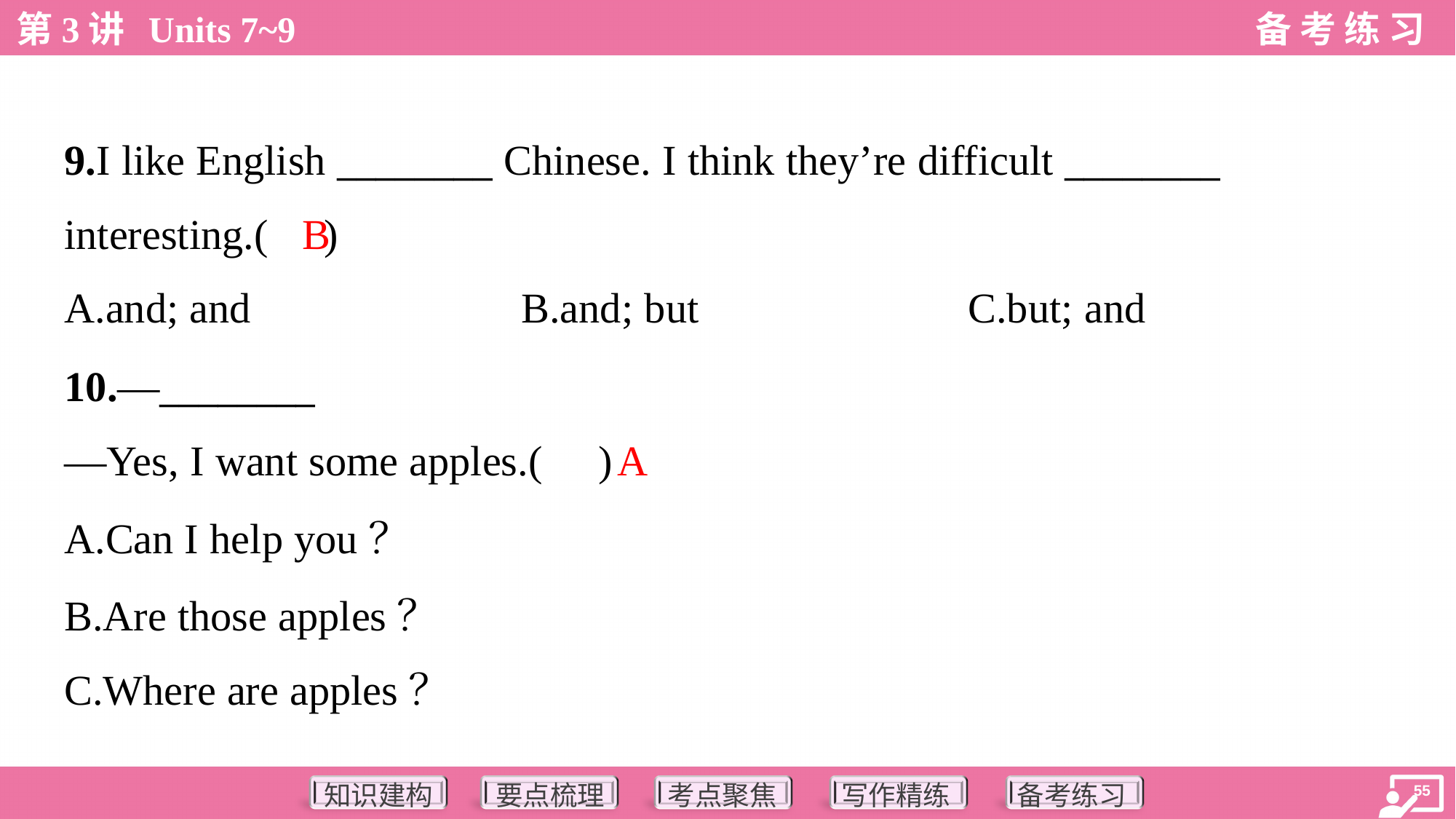

9.I like English ________ Chinese. I think they’re difficult ________
interesting.(     )
B
A.and; and	B.and; but	C.but; and
10.—________
—Yes, I want some apples.(     )
A
A.Can I help you？
B.Are those apples？
C.Where are apples？